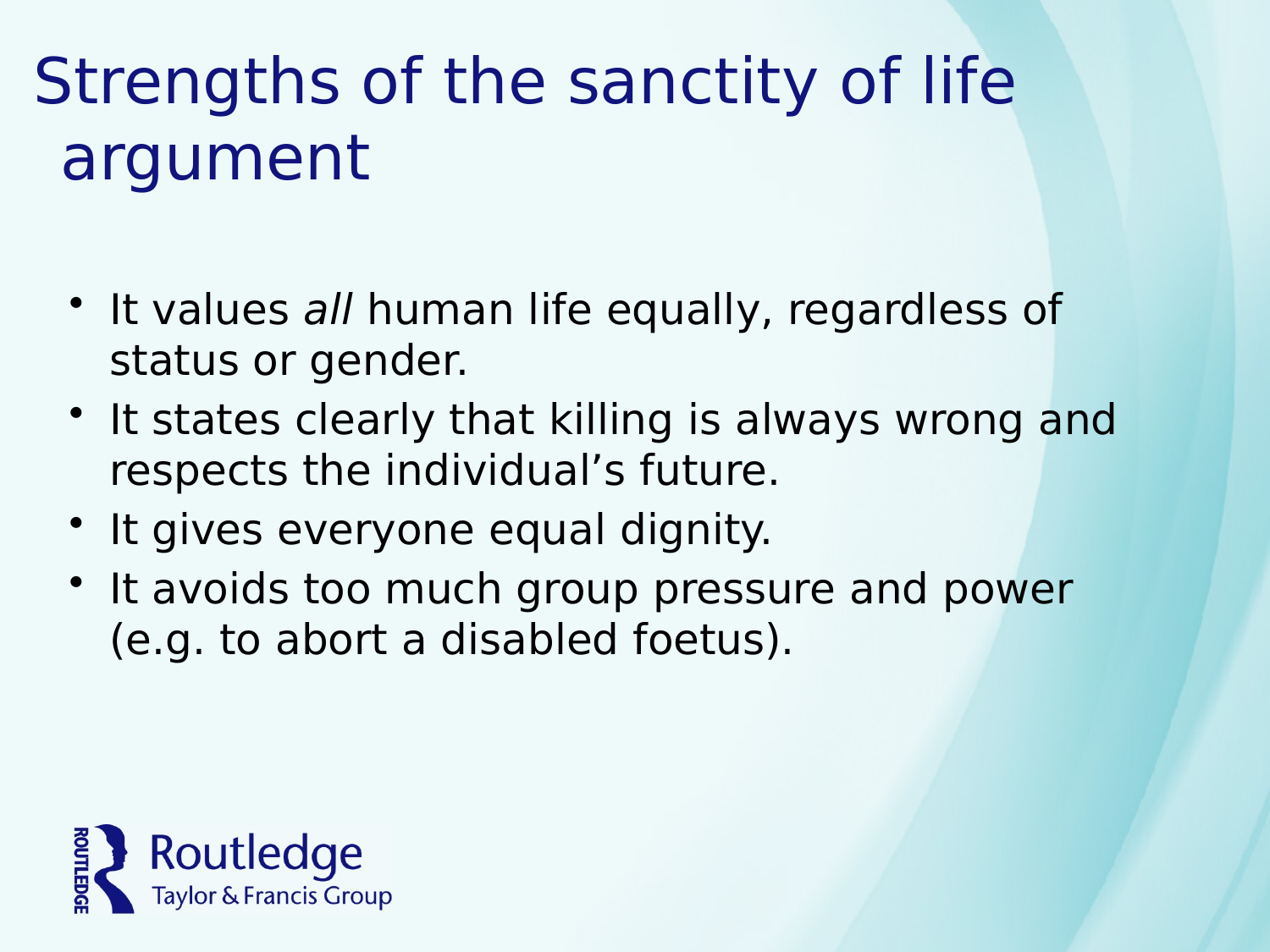

# Strengths of the sanctity of life argument
It values all human life equally, regardless of status or gender.
It states clearly that killing is always wrong and respects the individual’s future.
It gives everyone equal dignity.
It avoids too much group pressure and power (e.g. to abort a disabled foetus).